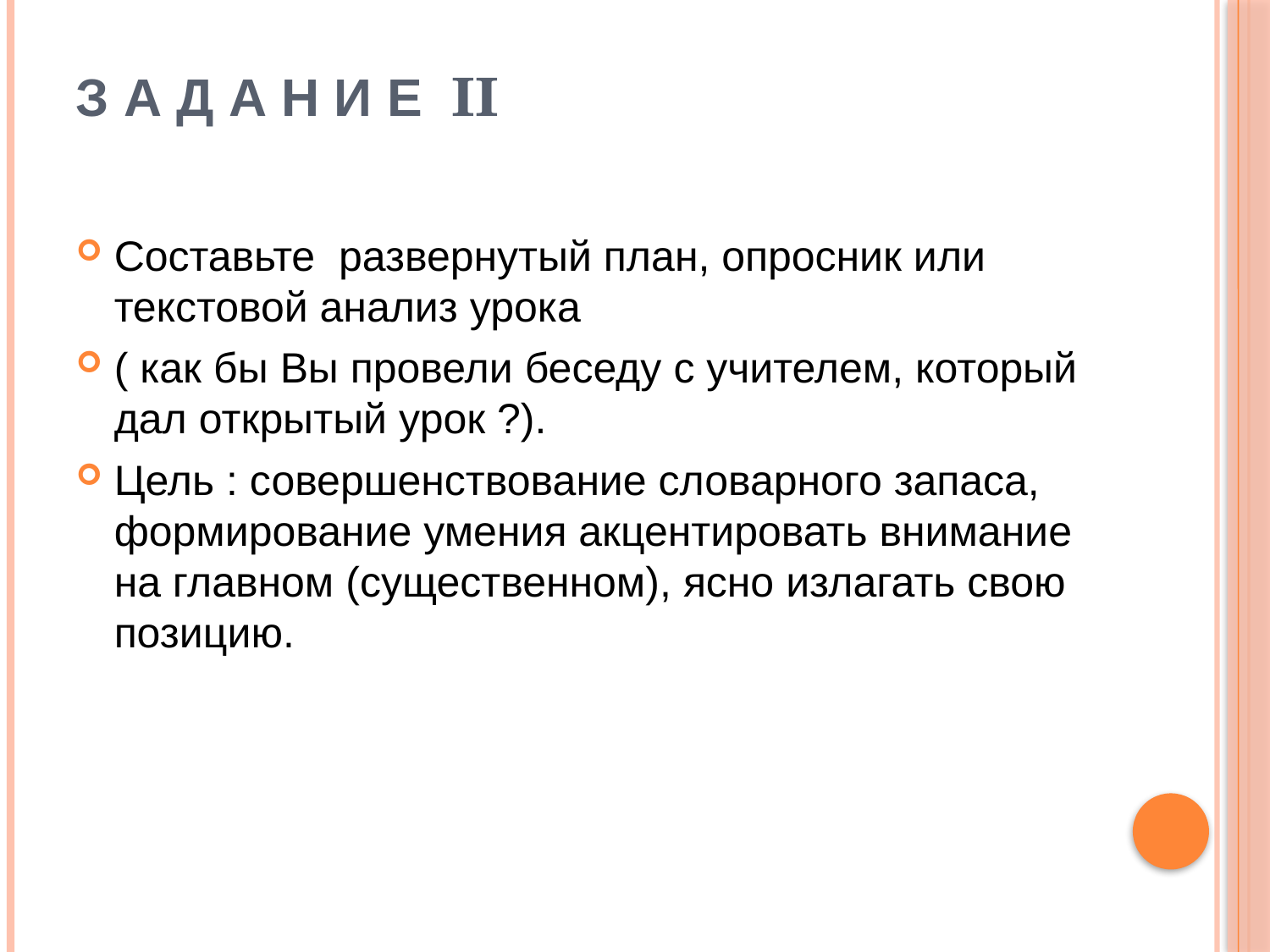

# З а д а н и е  II
Составьте  развернутый план, опросник или текстовой анализ урока
( как бы Вы провели беседу с учителем, который дал открытый урок ?).
Цель : совершенствование словарного запаса, формирование умения акцентировать внимание  на главном (существенном), ясно излагать свою позицию.